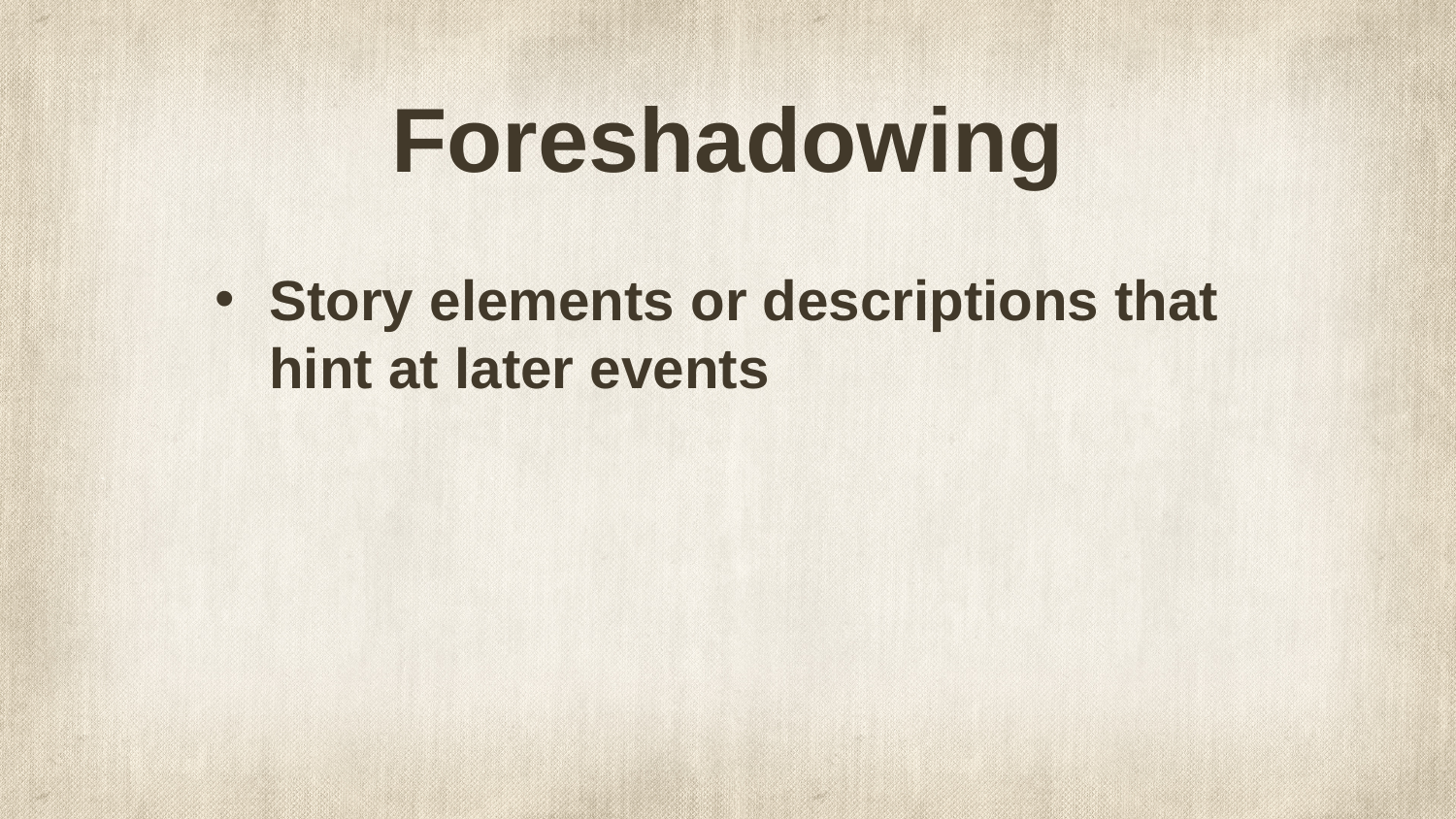

# Foreshadowing
Story elements or descriptions that hint at later events